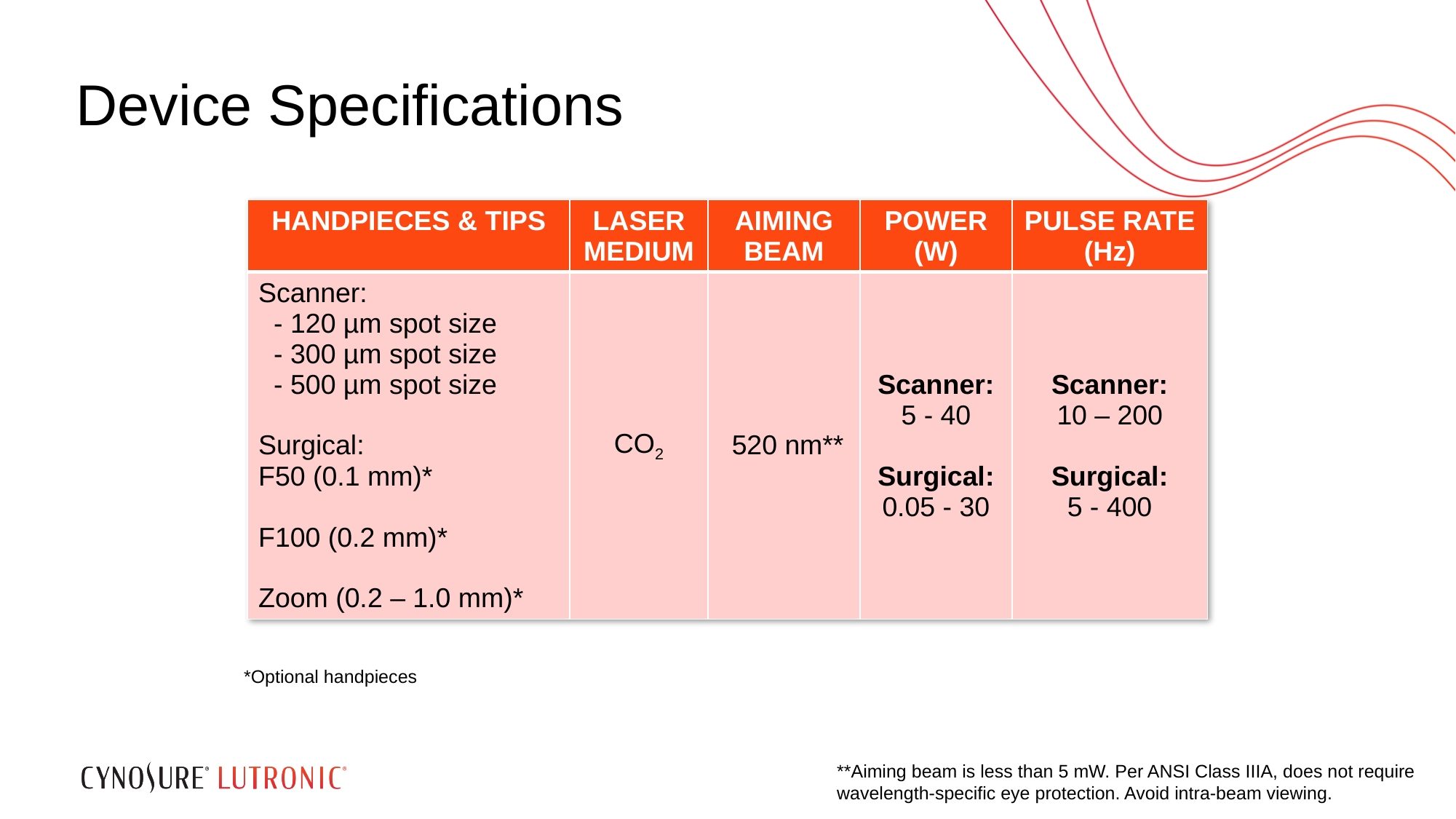

# Device Specifications
| HANDPIECES & TIPS | LASER MEDIUM | AIMING BEAM | POWER (W) | PULSE RATE (Hz) |
| --- | --- | --- | --- | --- |
| Scanner: - 120 µm spot size - 300 µm spot size - 500 µm spot size Surgical: F50 (0.1 mm)\* F100 (0.2 mm)\* Zoom (0.2 – 1.0 mm)\* | CO2 | 520 nm\*\* | Scanner: 5 - 40 Surgical: 0.05 - 30 | Scanner: 10 – 200 Surgical: 5 - 400 |
*Optional handpieces
**Aiming beam is less than 5 mW. Per ANSI Class IIIA, does not require wavelength-specific eye protection. Avoid intra-beam viewing.